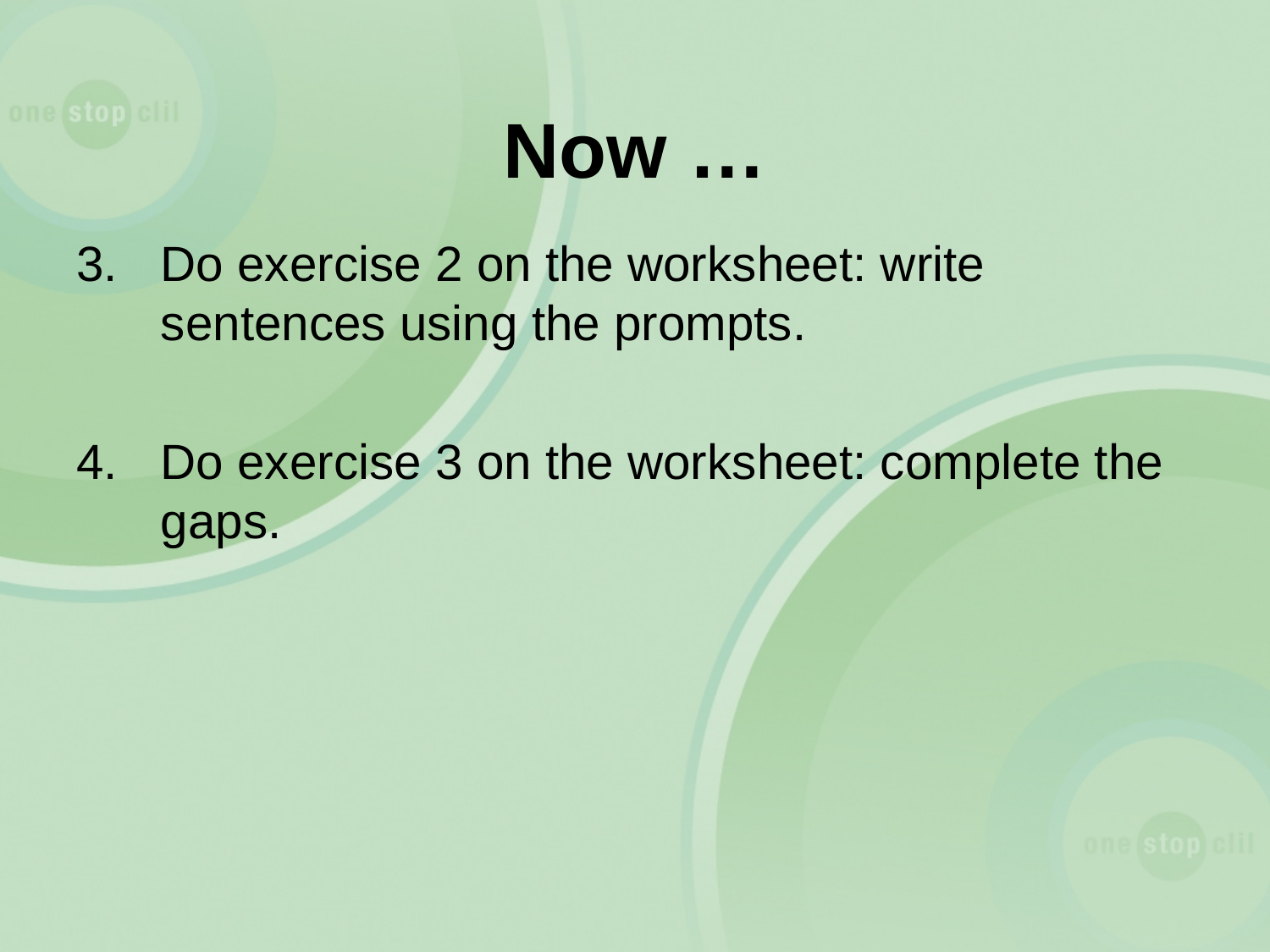

# Now …
Do exercise 2 on the worksheet: write sentences using the prompts.

4.	Do exercise 3 on the worksheet: complete the gaps.